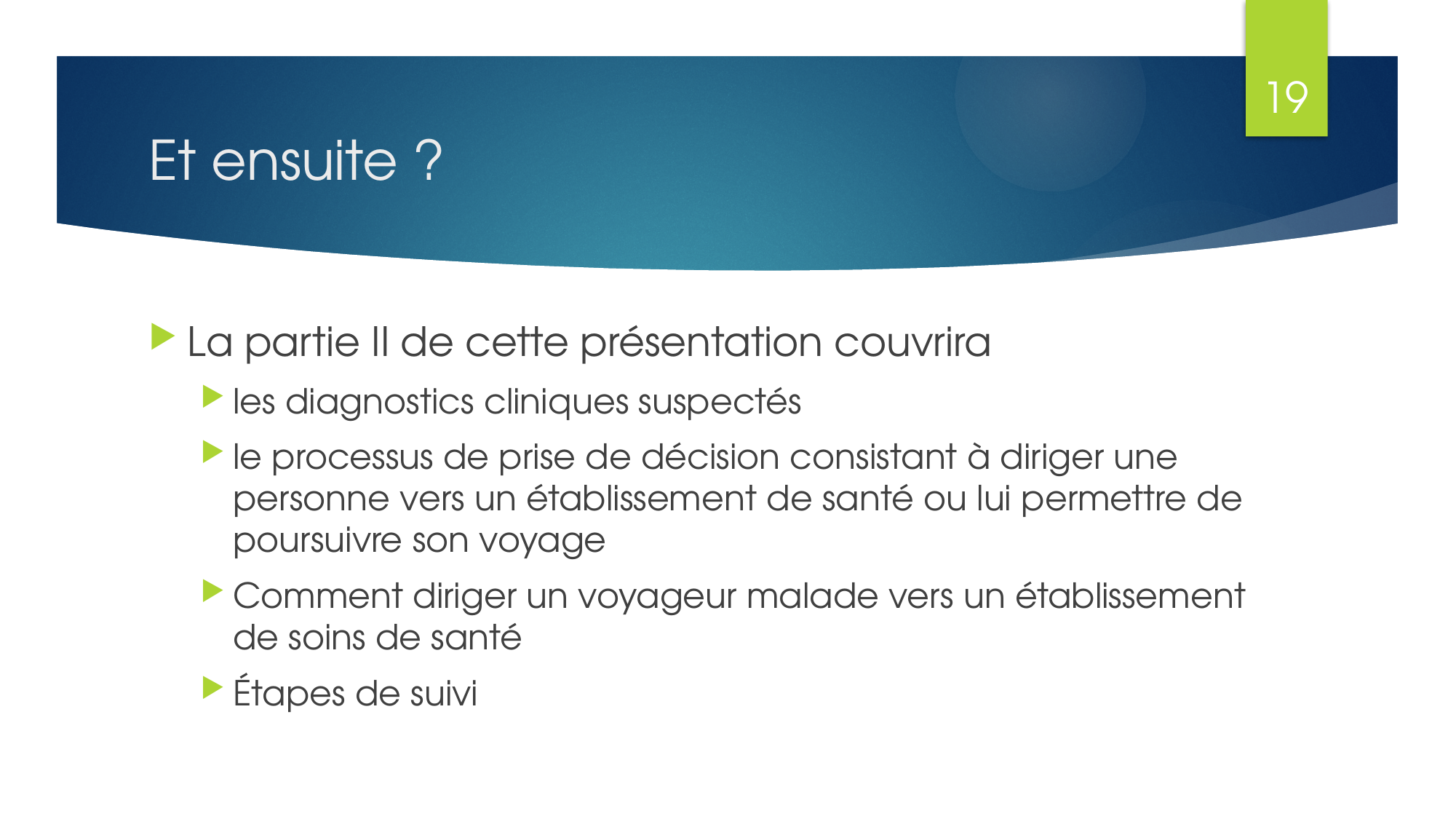

19
# Et ensuite ?
La partie II de cette présentation couvrira
les diagnostics cliniques suspectés
le processus de prise de décision consistant à diriger une personne vers un établissement de santé ou lui permettre de poursuivre son voyage
Comment diriger un voyageur malade vers un établissement de soins de santé
Étapes de suivi